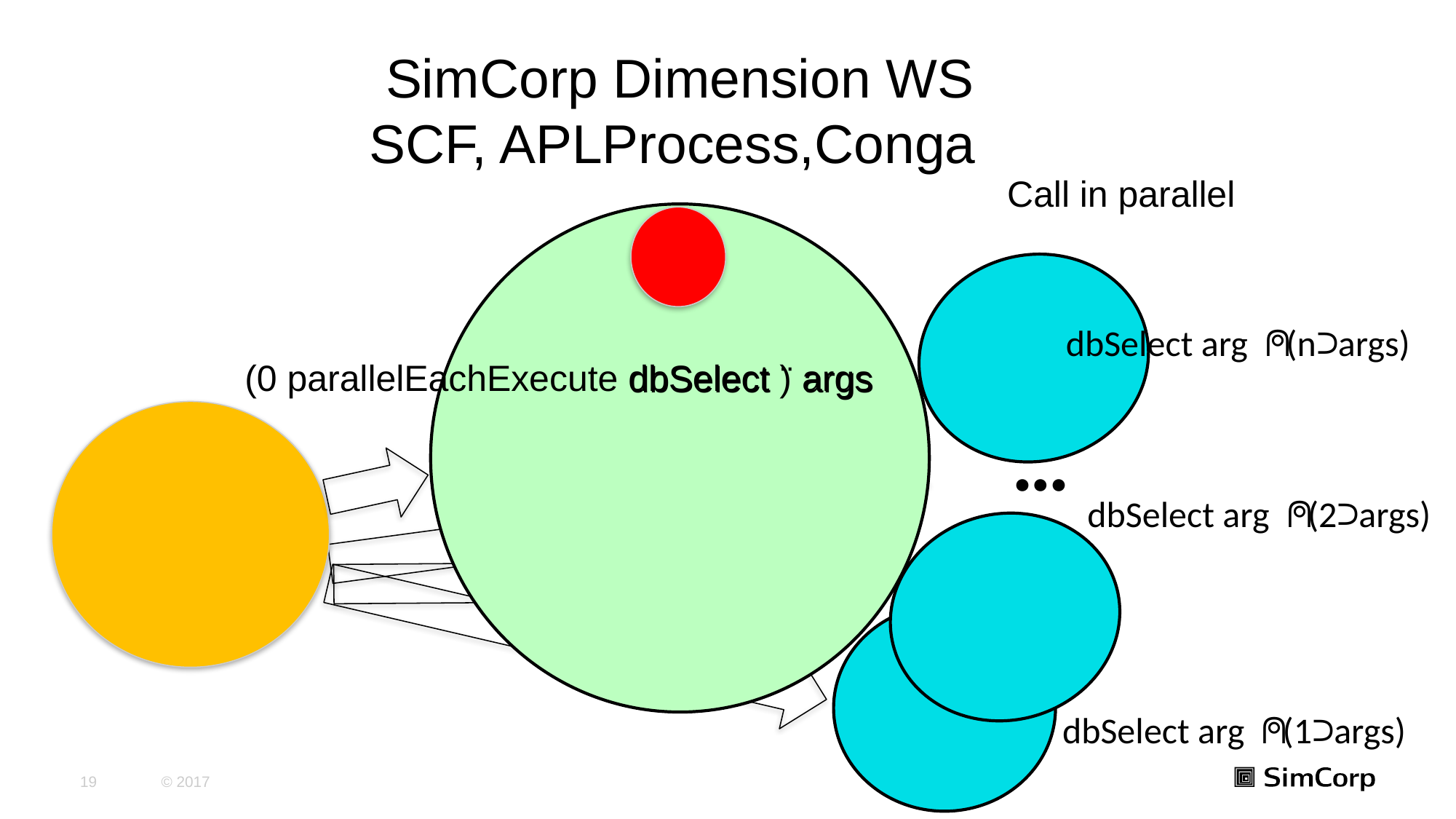

SimCorp Dimension WS
SCF, APLProcess,Conga
Call in parallel

dbSelect arg ⍝ (n⊃args)
(0 parallelEachExecute dbSelect ) args
dbSelect ¨ args

…

dbSelect arg ⍝ (2⊃args)

dbSelect arg ⍝ (1⊃args)
19